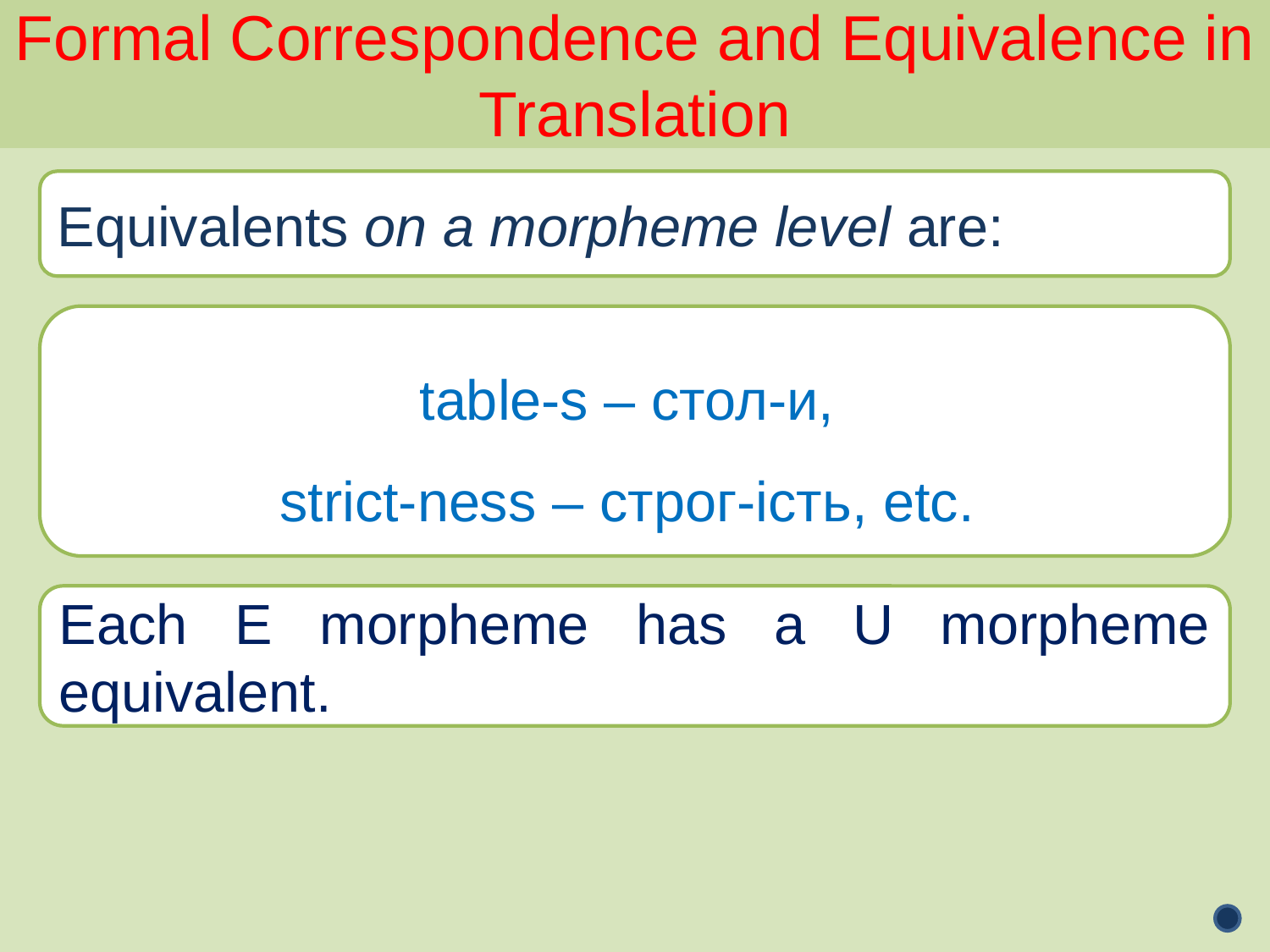

Formal Correspondence and Equivalence in Translation
Equivalents on a morpheme level are:
table-s – стол-и,
strict-ness – строг-ість, etc.
Each E morpheme has a U morpheme equivalent.